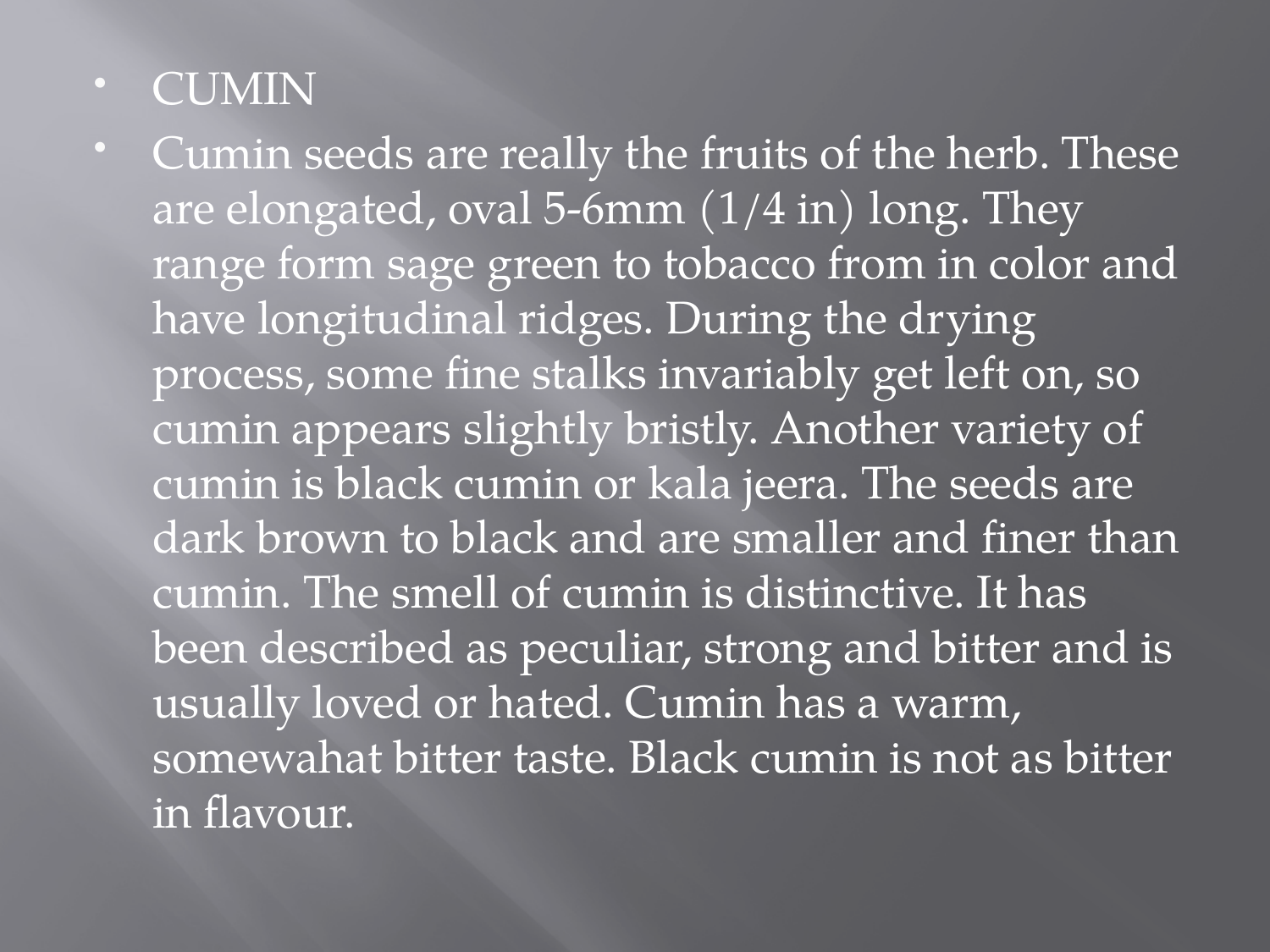

CUMIN
Cumin seeds are really the fruits of the herb. These are elongated, oval 5-6mm (1/4 in) long. They range form sage green to tobacco from in color and have longitudinal ridges. During the drying process, some fine stalks invariably get left on, so cumin appears slightly bristly. Another variety of cumin is black cumin or kala jeera. The seeds are dark brown to black and are smaller and finer than cumin. The smell of cumin is distinctive. It has been described as peculiar, strong and bitter and is usually loved or hated. Cumin has a warm, somewahat bitter taste. Black cumin is not as bitter in flavour.